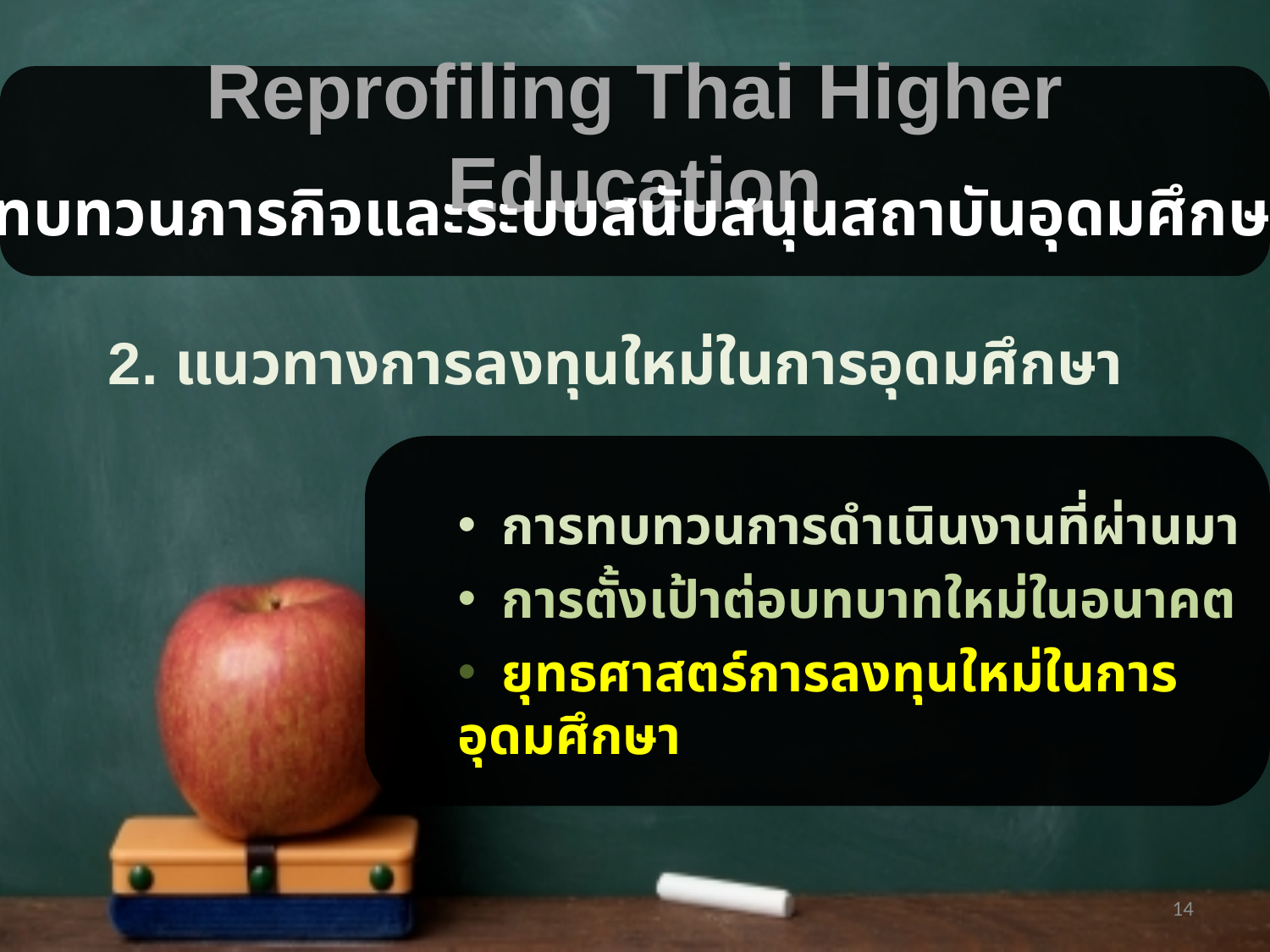

Reprofiling Thai Higher Education

การทบทวนภารกิจและระบบสนับสนุนสถาบันอุดมศึกษาไทย
# 2. แนวทางการลงทุนใหม่ในการอุดมศึกษา

  การทบทวนการดำเนินงานที่ผ่านมา
  การตั้งเป้าต่อบทบาทใหม่ในอนาคต
  ยุทธศาสตร์การลงทุนใหม่ในการอุดมศึกษา

14